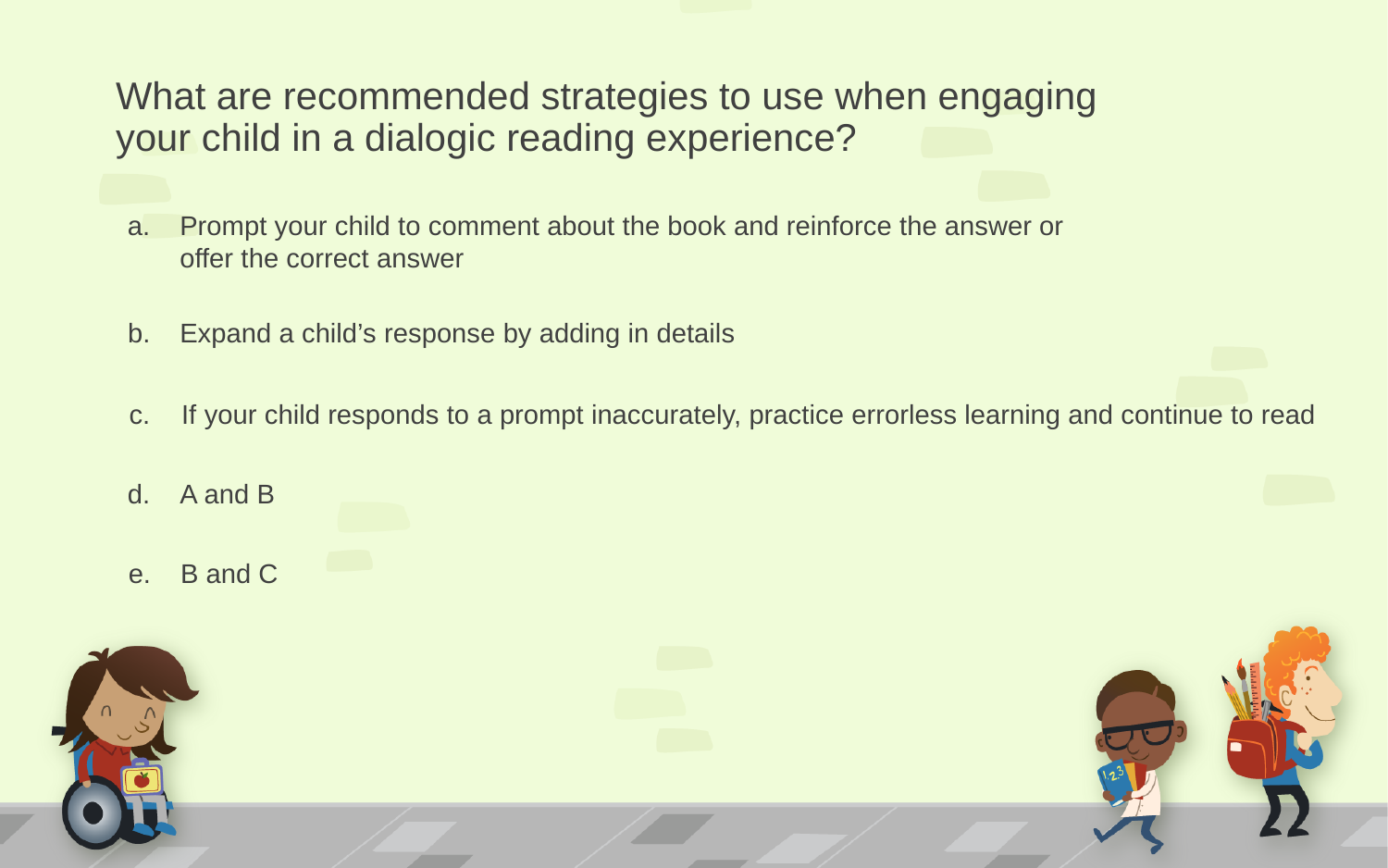

What are recommended strategies to use when engaging your child in a dialogic reading experience?
Prompt your child to comment about the book and reinforce the answer or offer the correct answer
Expand a child’s response by adding in details

If your child responds to a prompt inaccurately, practice errorless learning and continue to read

A and B

B and C